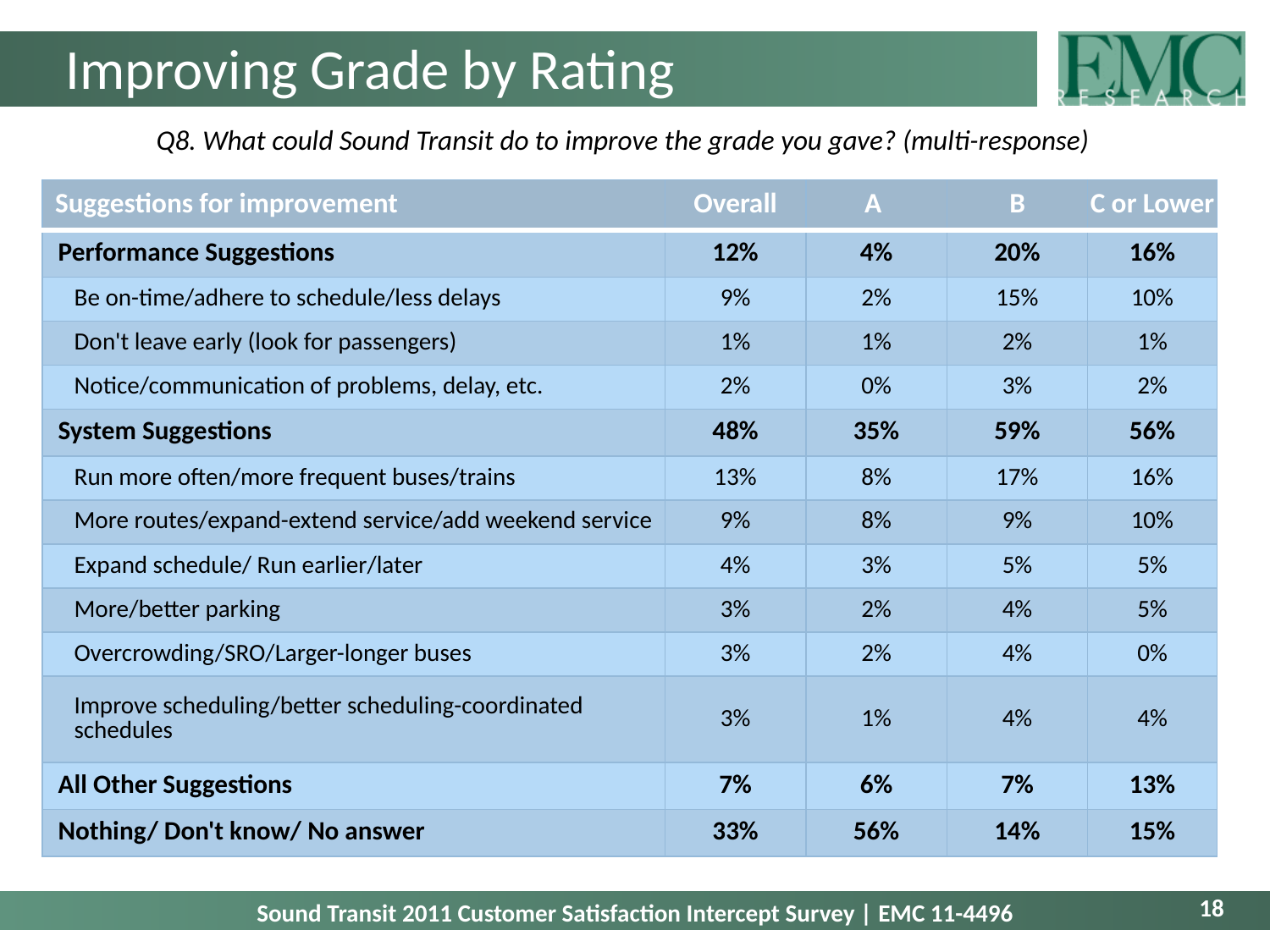

# Improving Grade by Rating
Q8. What could Sound Transit do to improve the grade you gave? (multi-response)
| Suggestions for improvement | Overall | A | B | C or Lower |
| --- | --- | --- | --- | --- |
| Performance Suggestions | 12% | 4% | 20% | 16% |
| Be on-time/adhere to schedule/less delays | 9% | 2% | 15% | 10% |
| Don't leave early (look for passengers) | 1% | 1% | 2% | 1% |
| Notice/communication of problems, delay, etc. | 2% | 0% | 3% | 2% |
| System Suggestions | 48% | 35% | 59% | 56% |
| Run more often/more frequent buses/trains | 13% | 8% | 17% | 16% |
| More routes/expand-extend service/add weekend service | 9% | 8% | 9% | 10% |
| Expand schedule/ Run earlier/later | 4% | 3% | 5% | 5% |
| More/better parking | 3% | 2% | 4% | 5% |
| Overcrowding/SRO/Larger-longer buses | 3% | 2% | 4% | 0% |
| Improve scheduling/better scheduling-coordinated schedules | 3% | 1% | 4% | 4% |
| All Other Suggestions | 7% | 6% | 7% | 13% |
| Nothing/ Don't know/ No answer | 33% | 56% | 14% | 15% |